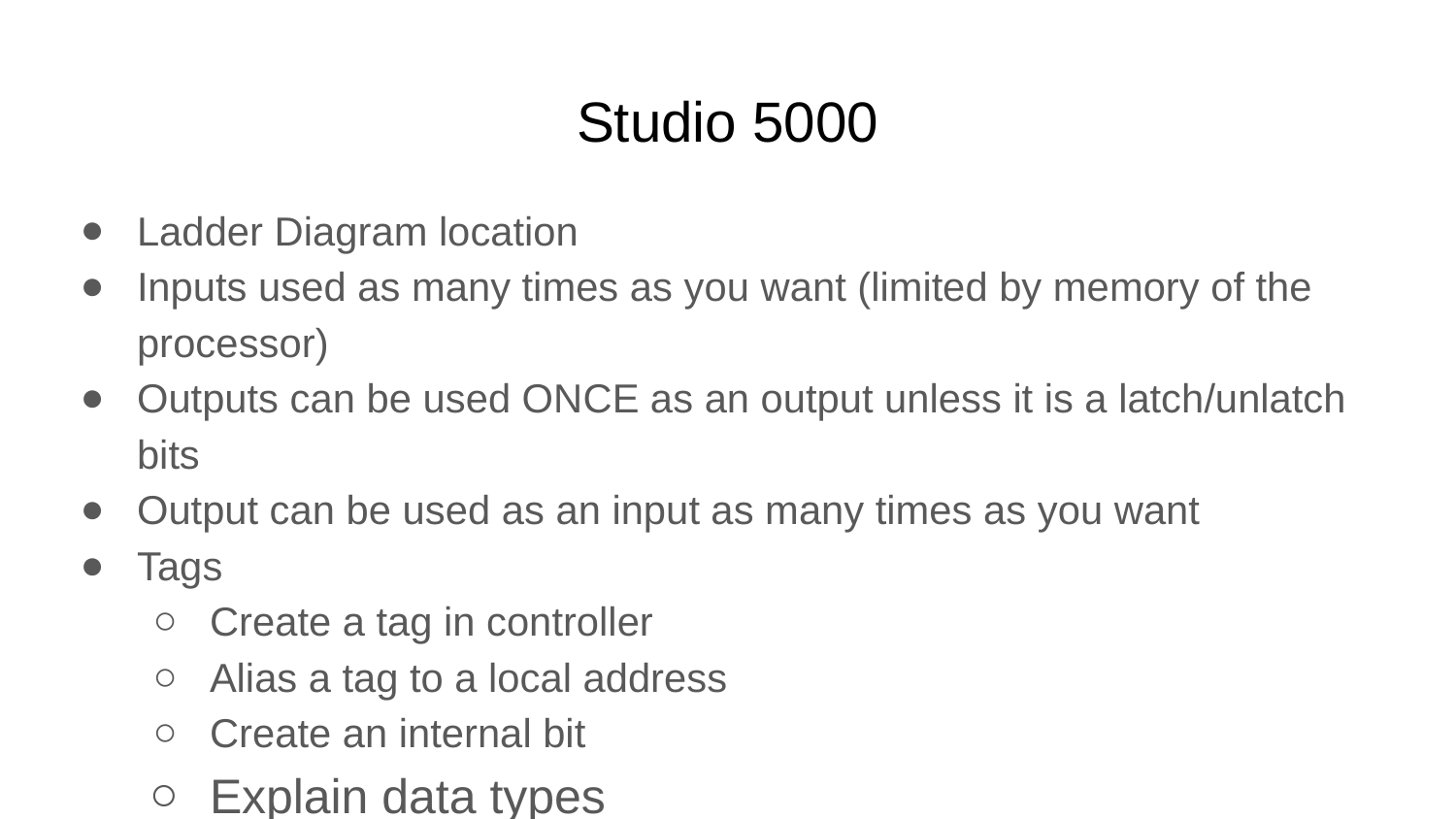

# Studio 5000
Ladder Diagram location
Inputs used as many times as you want (limited by memory of the processor)
Outputs can be used ONCE as an output unless it is a latch/unlatch bits
Output can be used as an input as many times as you want
Tags
Create a tag in controller
Alias a tag to a local address
Create an internal bit
Explain data types